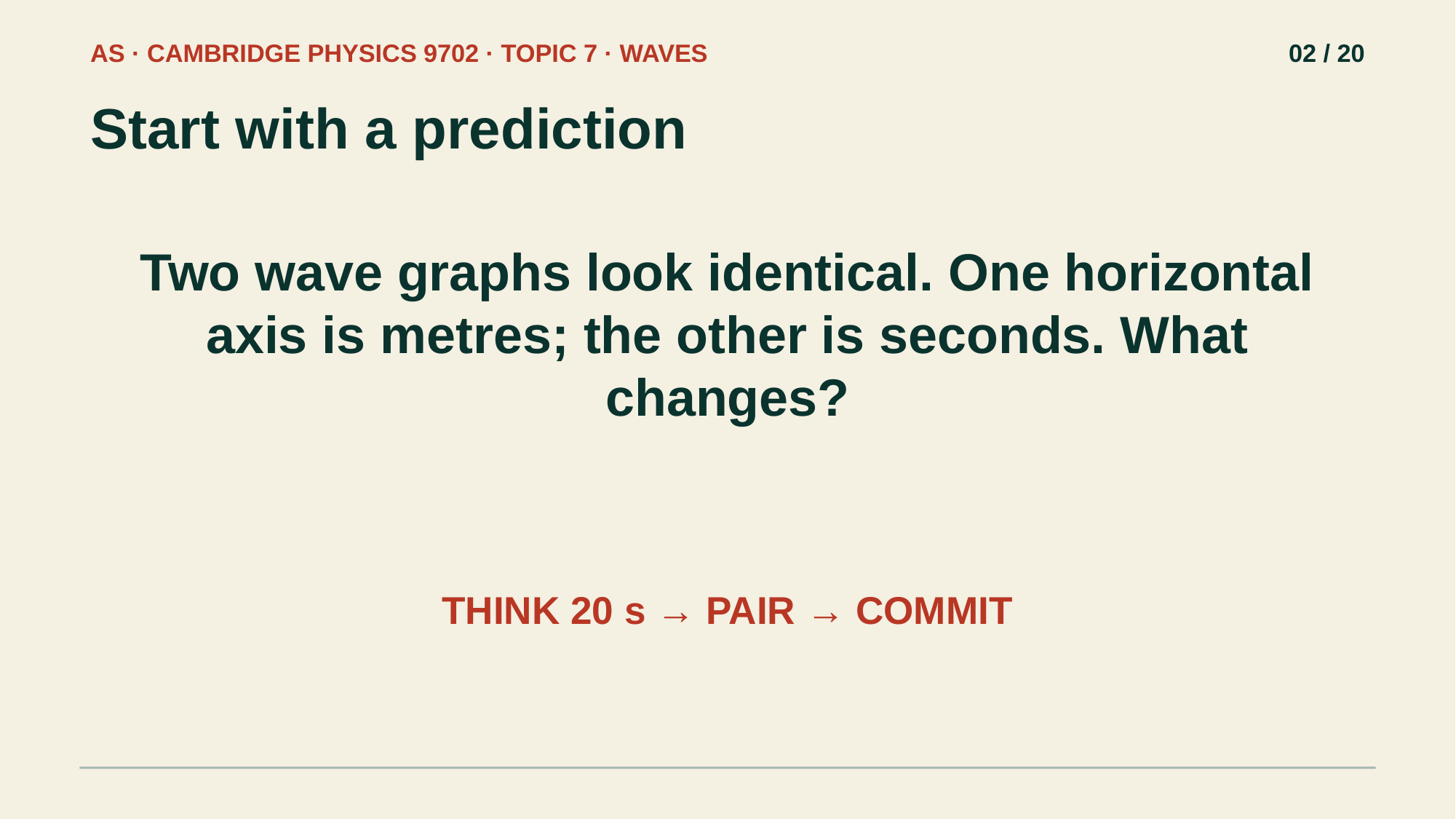

AS · CAMBRIDGE PHYSICS 9702 · TOPIC 7 · WAVES
02 / 20
Start with a prediction
Two wave graphs look identical. One horizontal axis is metres; the other is seconds. What changes?
THINK 20 s → PAIR → COMMIT